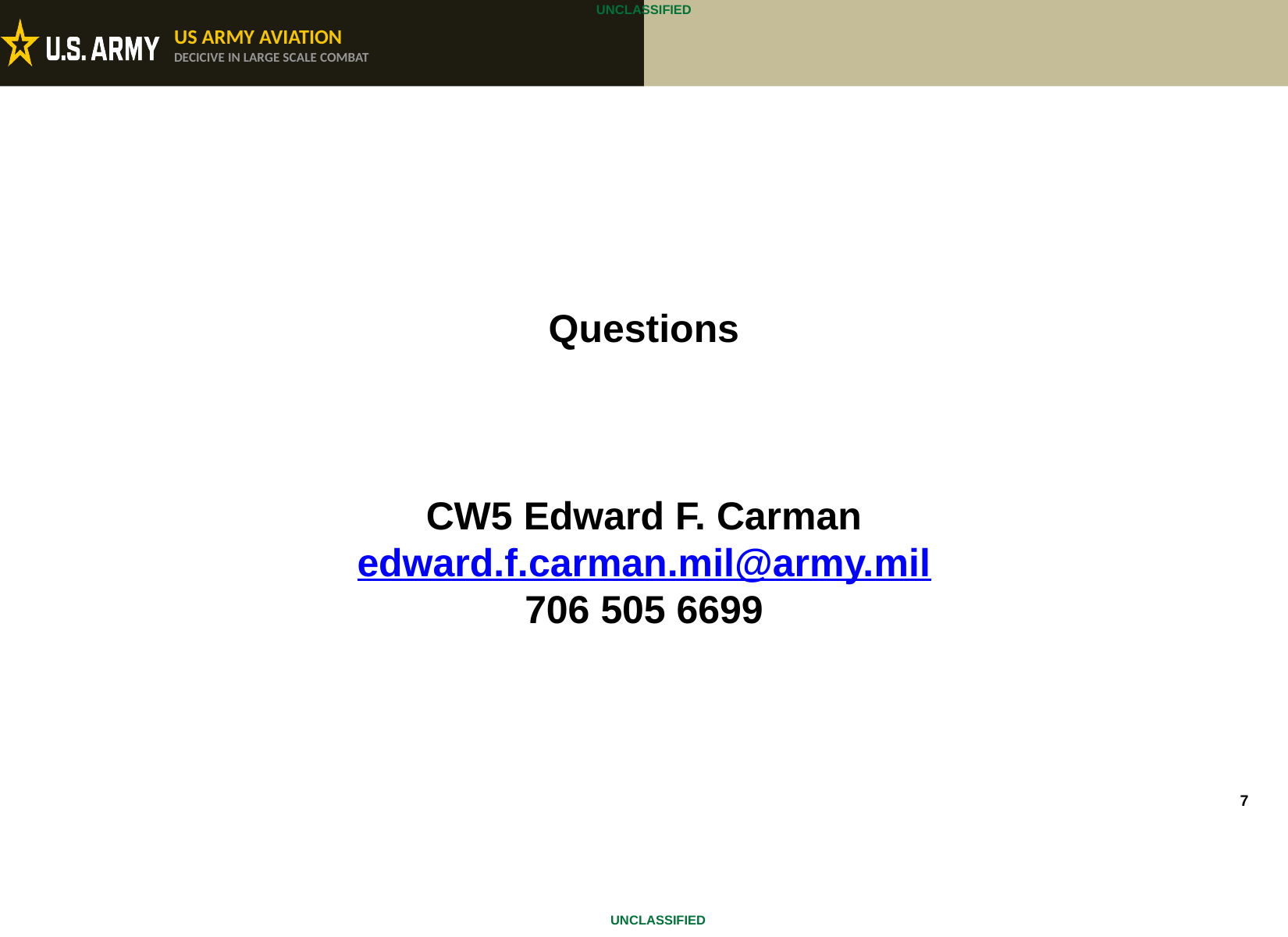

# Questions CW5 Edward F. Carman edward.f.carman.mil@army.mil 706 505 6699
7